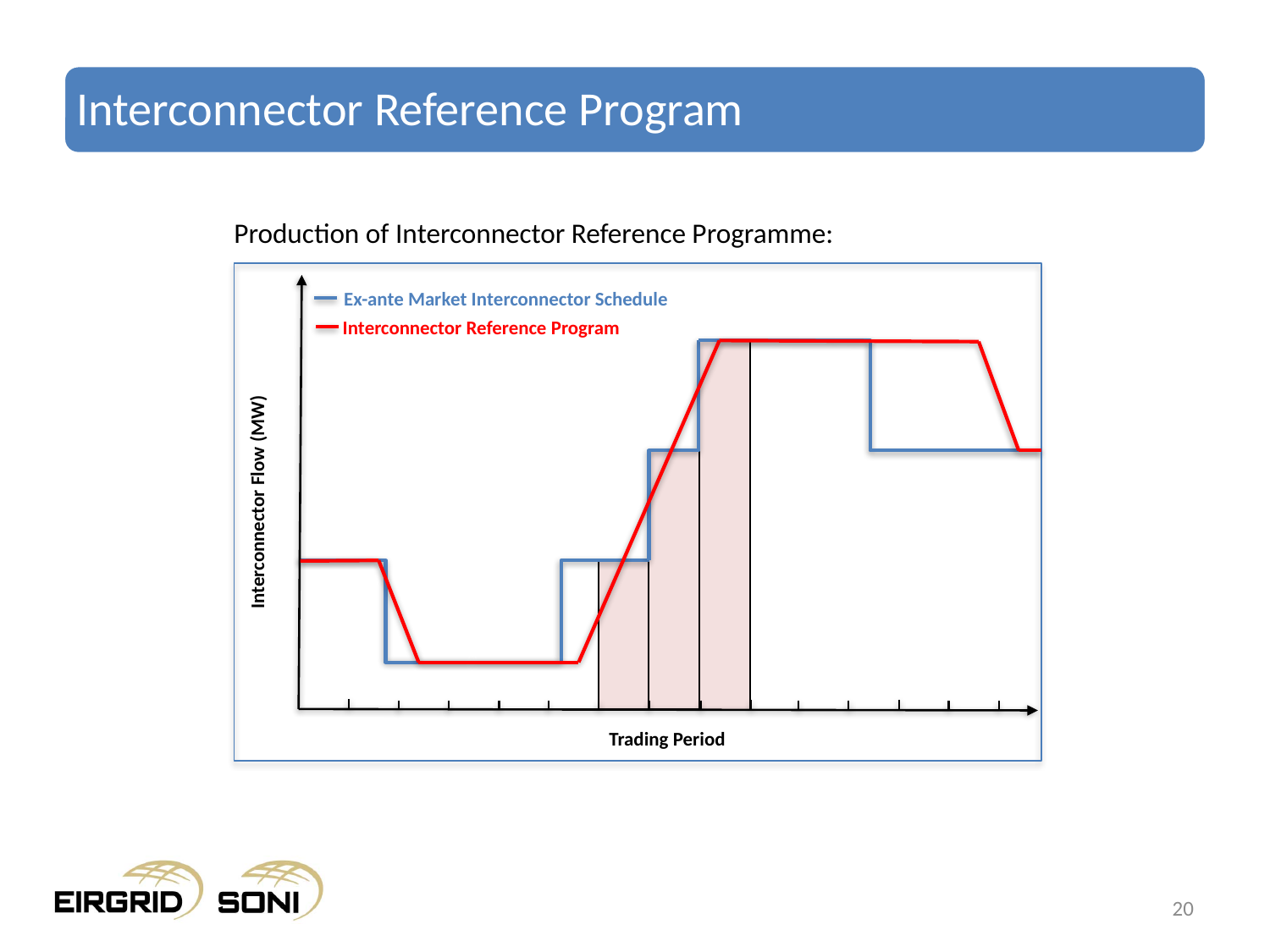

# Interconnector Reference Program
Production of Interconnector Reference Programme:

Ex-ante Market Interconnector Schedule
Interconnector Reference Program

Interconnector Flow (MW)

Trading Period
20